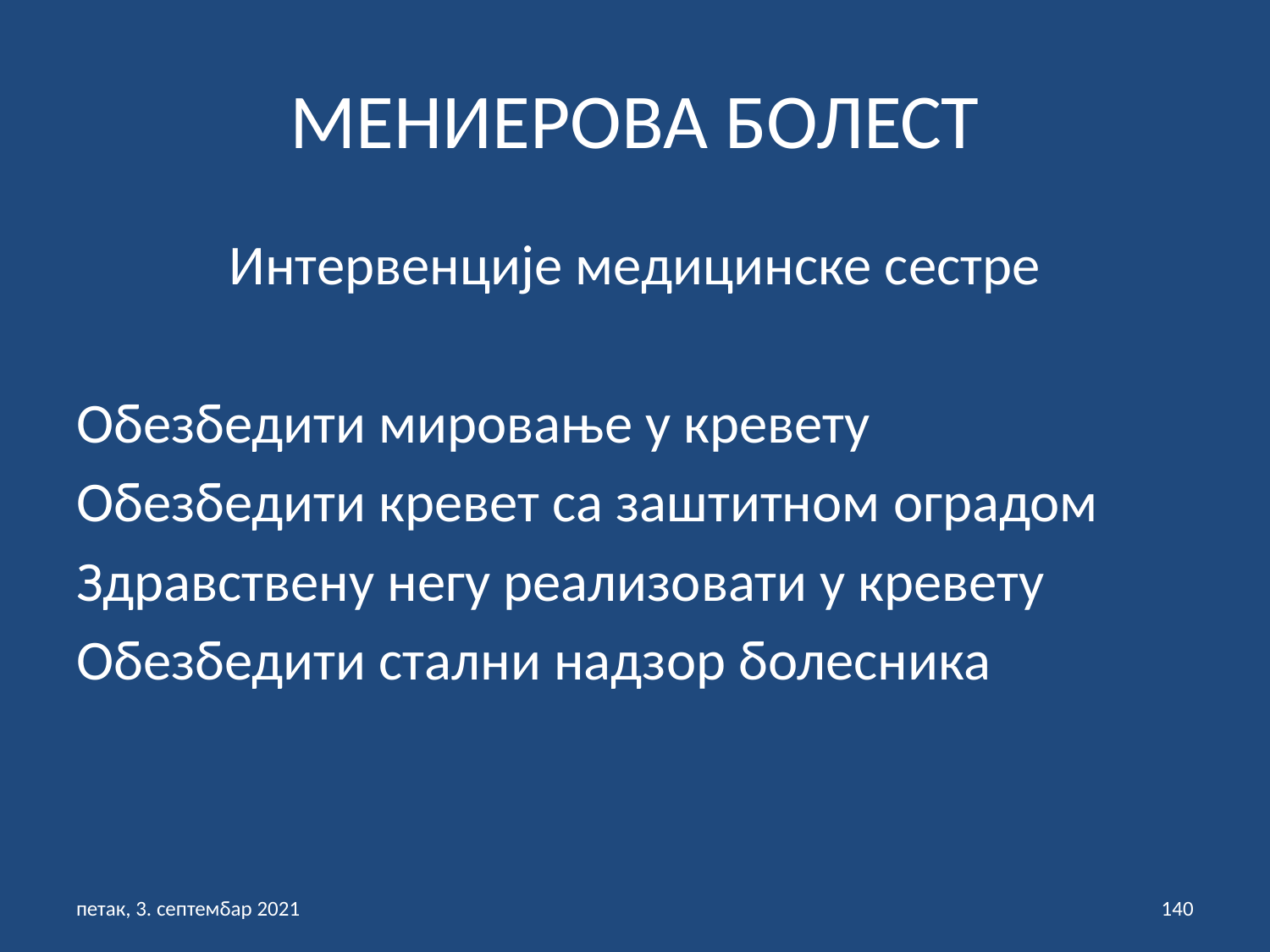

# МЕНИЕРОВА БОЛЕСТ
Интервенције медицинске сестре

Обезбедити мировање у кревету
Обезбедити кревет са заштитном оградом
Здравствену негу реализовати у кревету
Обезбедити стални надзор болесника
петак, 3. септембар 2021
140